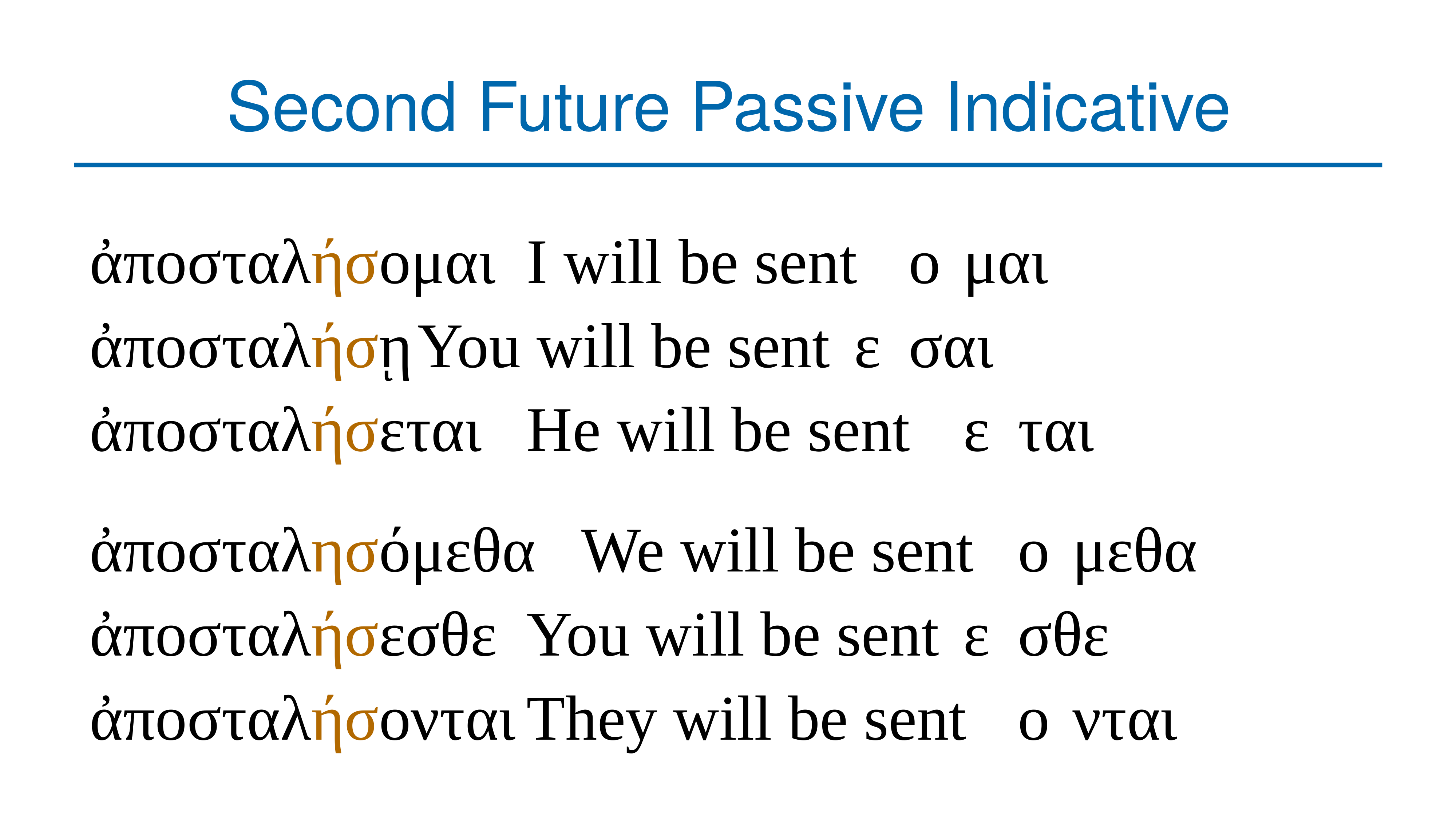

# Second Future Passive Indicative
ἀποσταλήσομαι	I will be sent	ο	μαι
ἀποσταλήσῃ	You will be sent	ε	σαι
ἀποσταλήσεται	He will be sent	ε	ται
ἀποσταλησόμεθα	We will be sent	ο	μεθα
ἀποσταλήσεσθε	You will be sent	ε	σθε
ἀποσταλήσονται	They will be sent	ο	νται